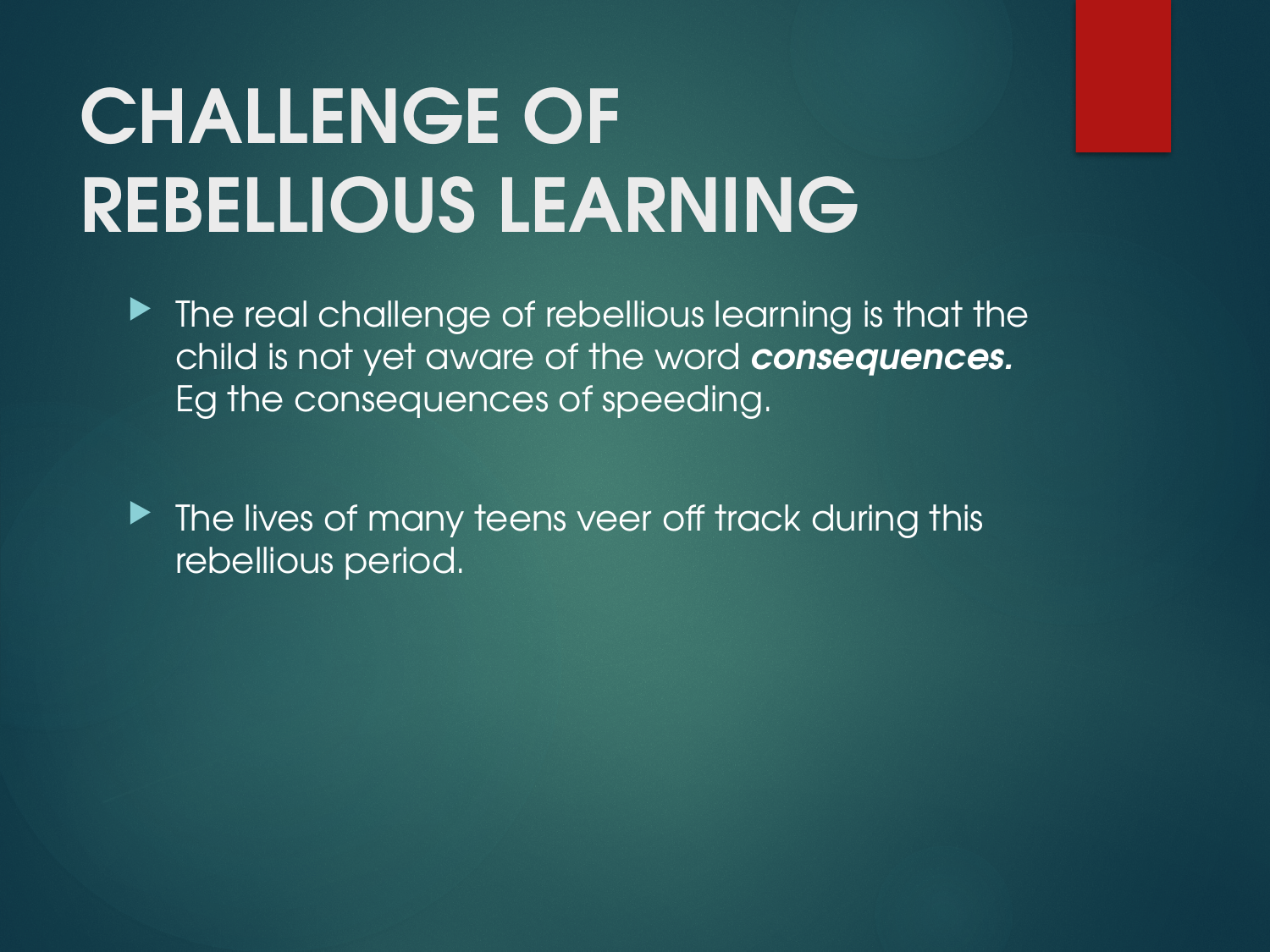

# CHALLENGE OF REBELLIOUS LEARNING
The real challenge of rebellious learning is that the child is not yet aware of the word consequences. Eg the consequences of speeding.

The lives of many teens veer off track during this rebellious period.